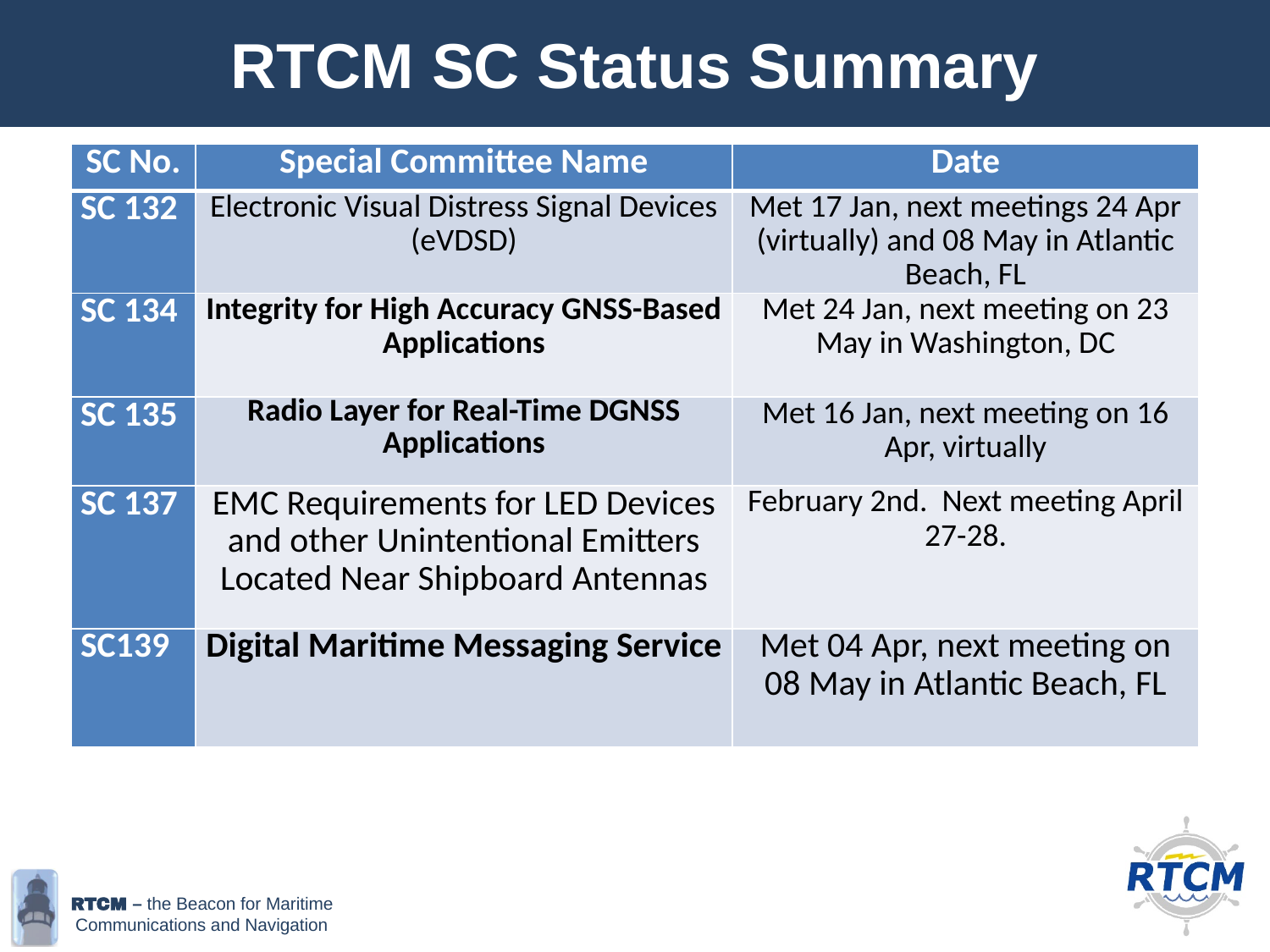

RTCM SC Status Summary
| SC No. | Special Committee Name | Date |
| --- | --- | --- |
| SC 132 | Electronic Visual Distress Signal Devices (eVDSD) | Met 17 Jan, next meetings 24 Apr (virtually) and 08 May in Atlantic Beach, FL |
| SC 134 | Integrity for High Accuracy GNSS-Based Applications | Met 24 Jan, next meeting on 23 May in Washington, DC |
| SC 135 | Radio Layer for Real-Time DGNSS Applications | Met 16 Jan, next meeting on 16 Apr, virtually |
| SC 137 | EMC Requirements for LED Devices and other Unintentional Emitters Located Near Shipboard Antennas | February 2nd. Next meeting April 27-28. |
| SC139 | Digital Maritime Messaging Service | Met 04 Apr, next meeting on 08 May in Atlantic Beach, FL |